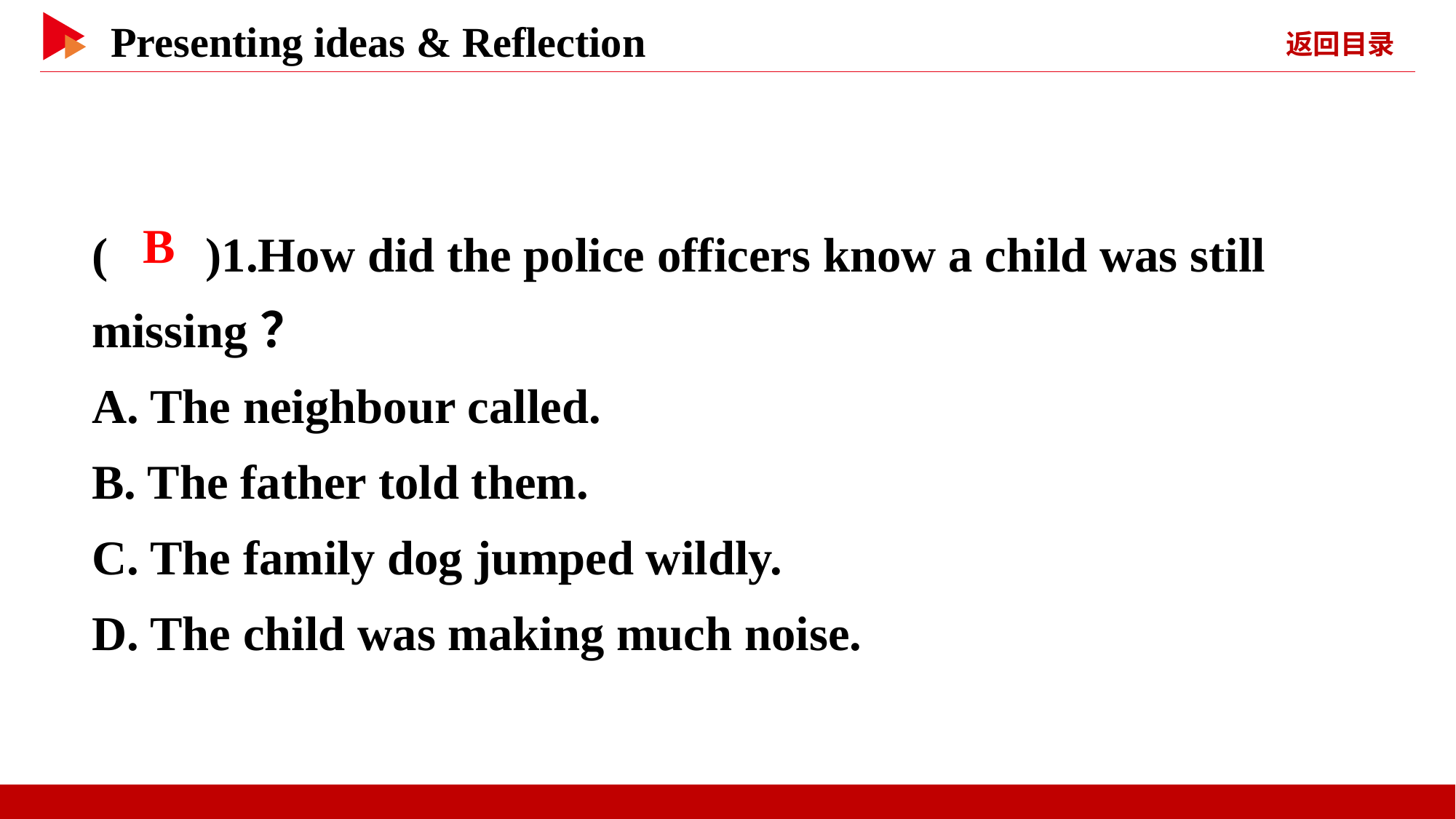

(        )1.How did the police officers know a child was still missing？
A. The neighbour called.
B. The father told them.
C. The family dog jumped wildly.
D. The child was making much noise.
   B